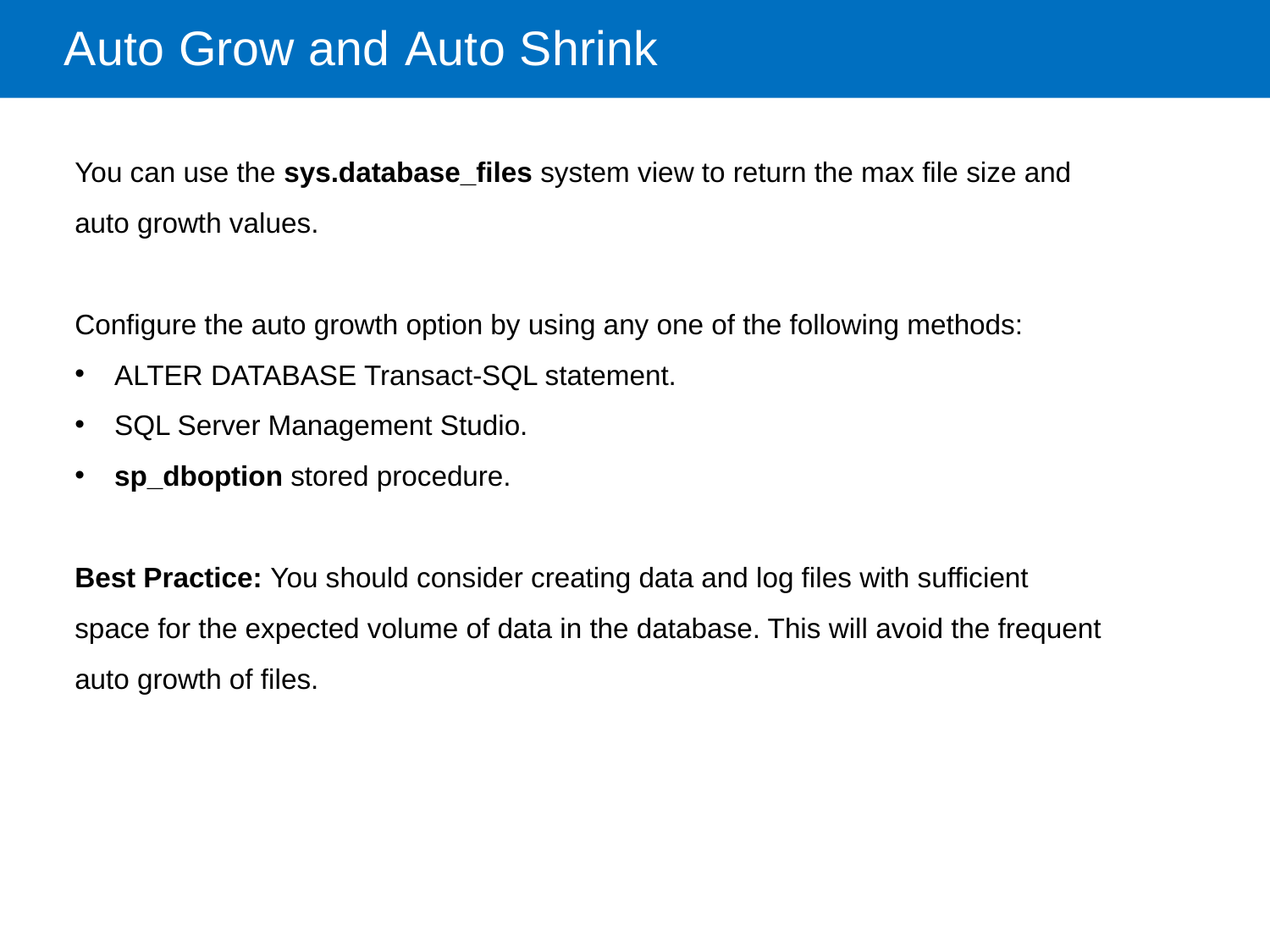

# Auto Grow and Auto Shrink
You can use the sys.database_files system view to return the max file size and auto growth values.

Configure the auto growth option by using any one of the following methods:
ALTER DATABASE Transact-SQL statement.
SQL Server Management Studio.
sp_dboption stored procedure.

Best Practice: You should consider creating data and log files with sufficient space for the expected volume of data in the database. This will avoid the frequent auto growth of files.